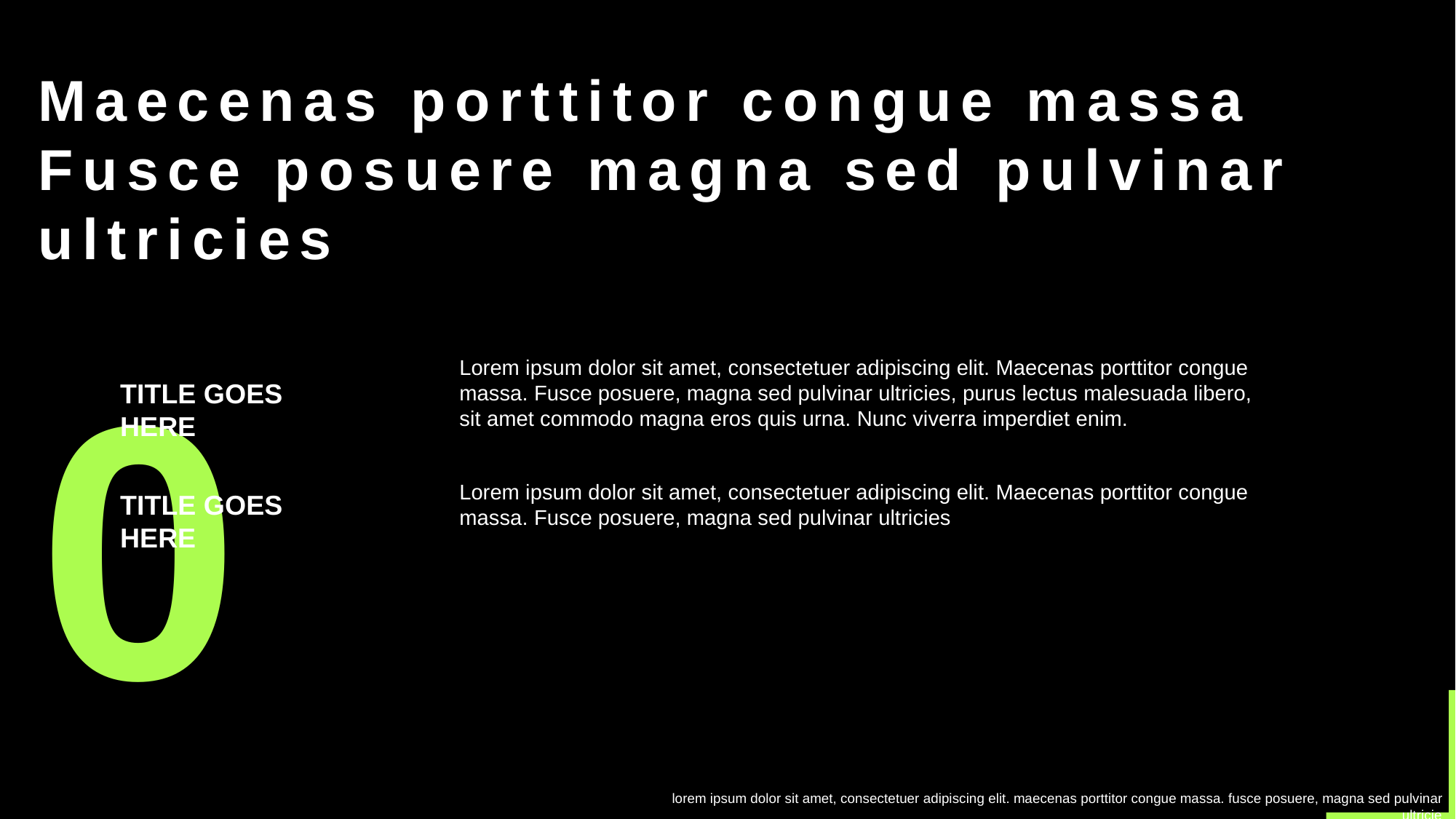

Maecenas porttitor congue massa Fusce posuere magna sed pulvinar ultricies
01
Lorem ipsum dolor sit amet, consectetuer adipiscing elit. Maecenas porttitor congue massa. Fusce posuere, magna sed pulvinar ultricies, purus lectus malesuada libero, sit amet commodo magna eros quis urna. Nunc viverra imperdiet enim.
TITLE GOES HERE
Lorem ipsum dolor sit amet, consectetuer adipiscing elit. Maecenas porttitor congue massa. Fusce posuere, magna sed pulvinar ultricies
TITLE GOES HERE

lorem ipsum dolor sit amet, consectetuer adipiscing elit. maecenas porttitor congue massa. fusce posuere, magna sed pulvinar ultricie